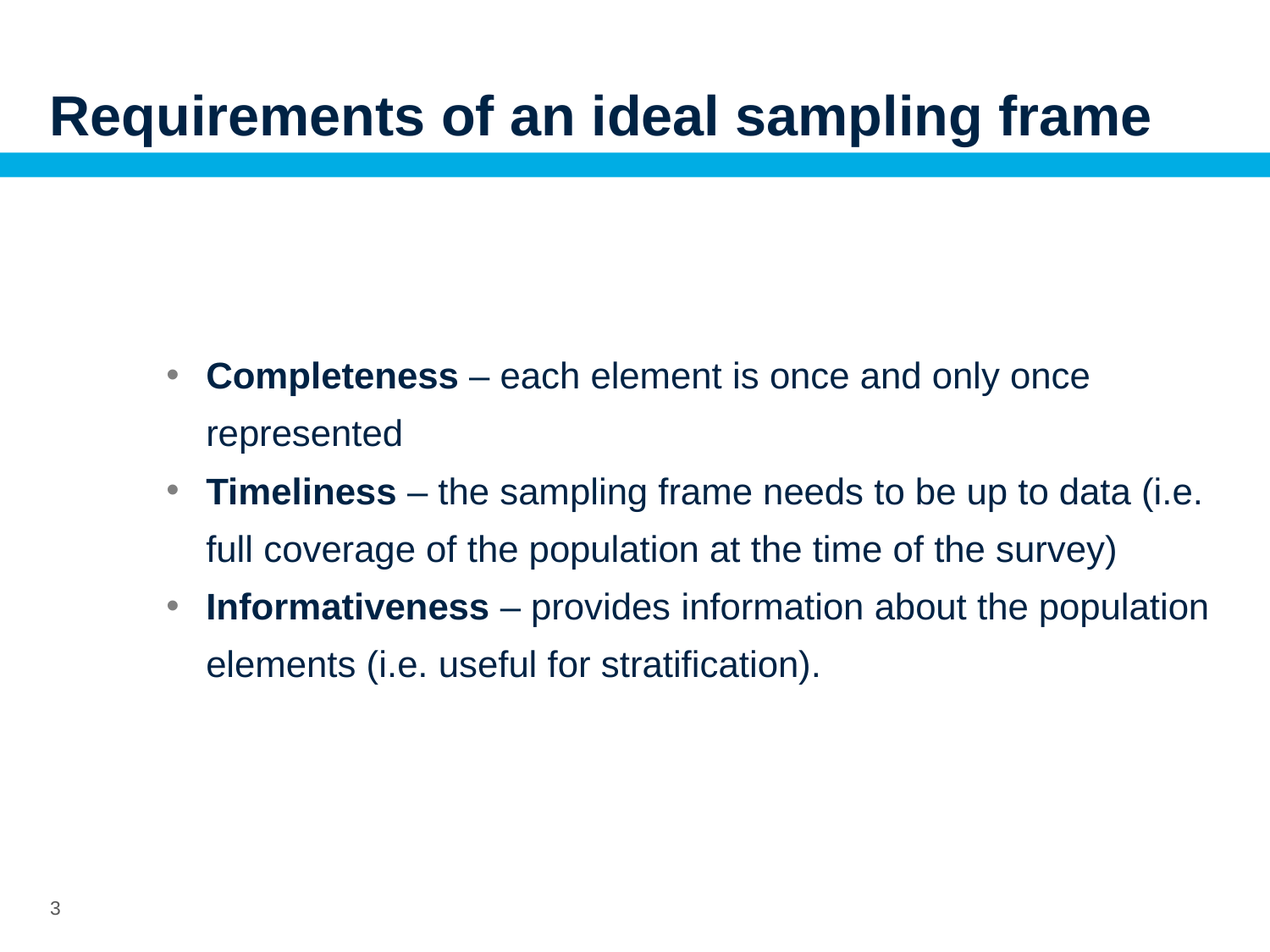

# Requirements of an ideal sampling frame

Completeness – each element is once and only once represented
Timeliness – the sampling frame needs to be up to data (i.e. full coverage of the population at the time of the survey)
Informativeness – provides information about the population elements (i.e. useful for stratification).

3